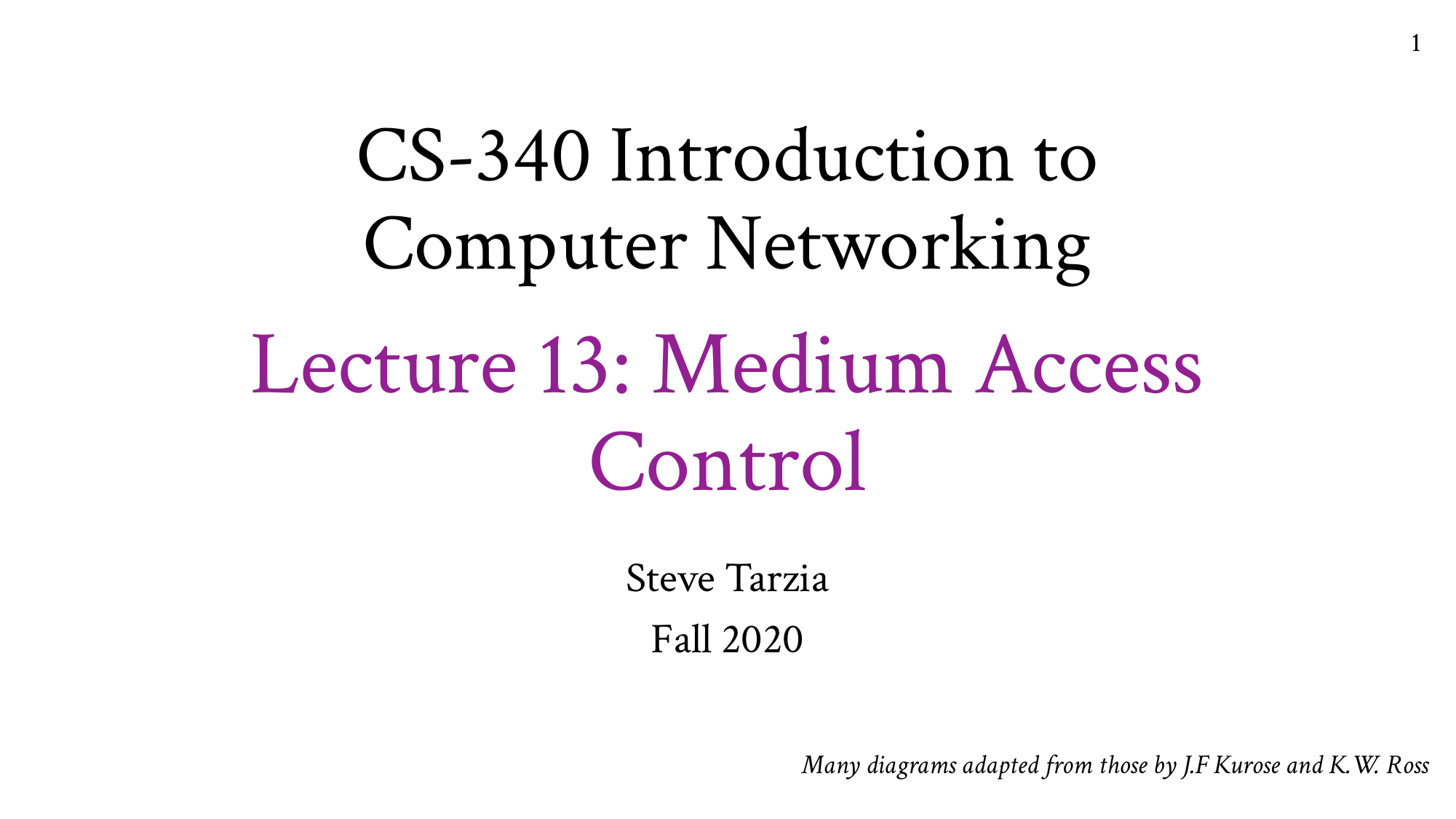

# CS-340 Introduction to Computer Networking Lecture 13: Medium Access Control
Steve Tarzia
Fall 2020
Many diagrams adapted from those by J.F Kurose and K.W. Ross